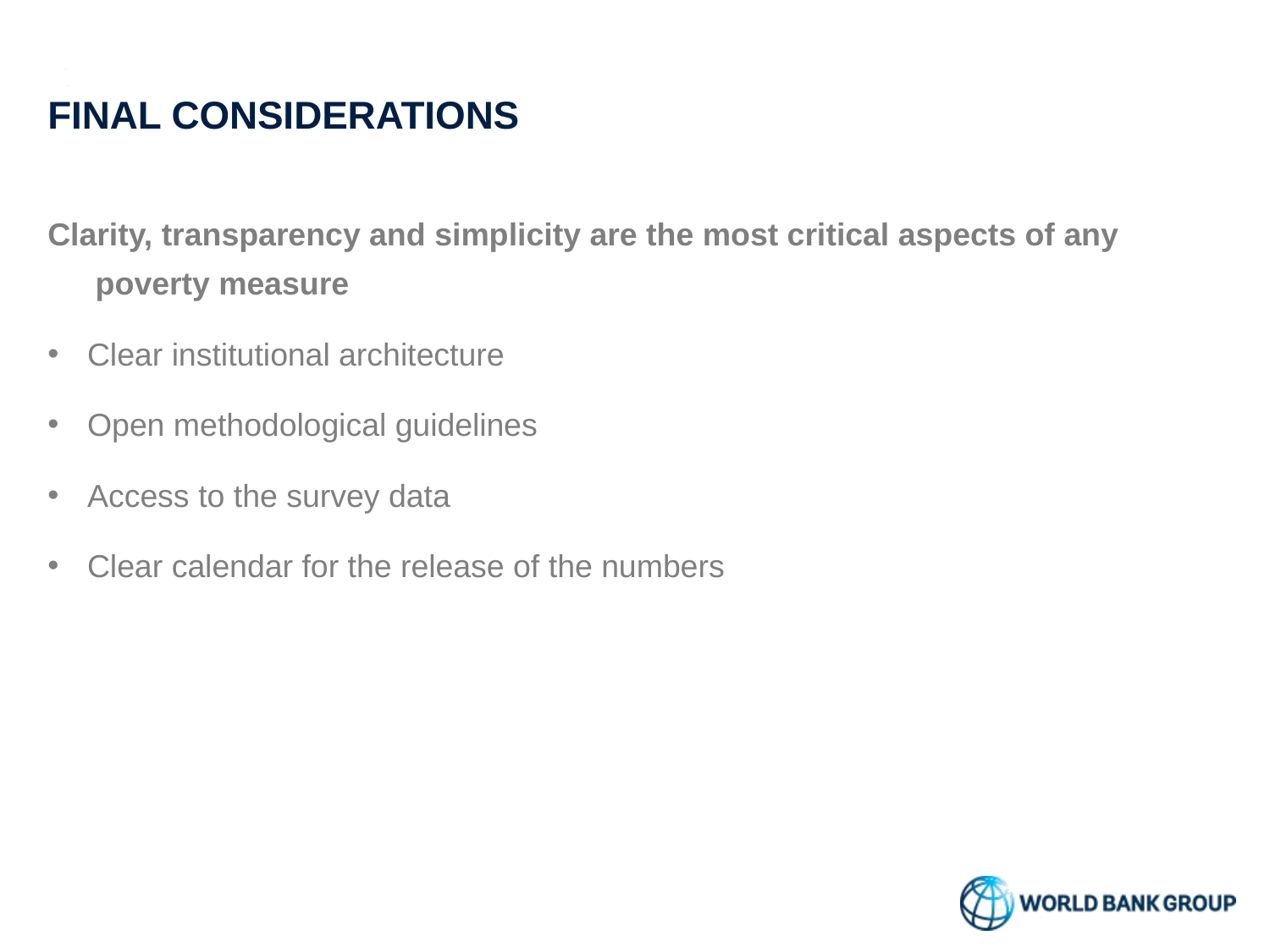

# FINAL CONSIDERATIONS
Clarity, transparency and simplicity are the most critical aspects of any poverty measure
Clear institutional architecture
Open methodological guidelines
Access to the survey data
Clear calendar for the release of the numbers